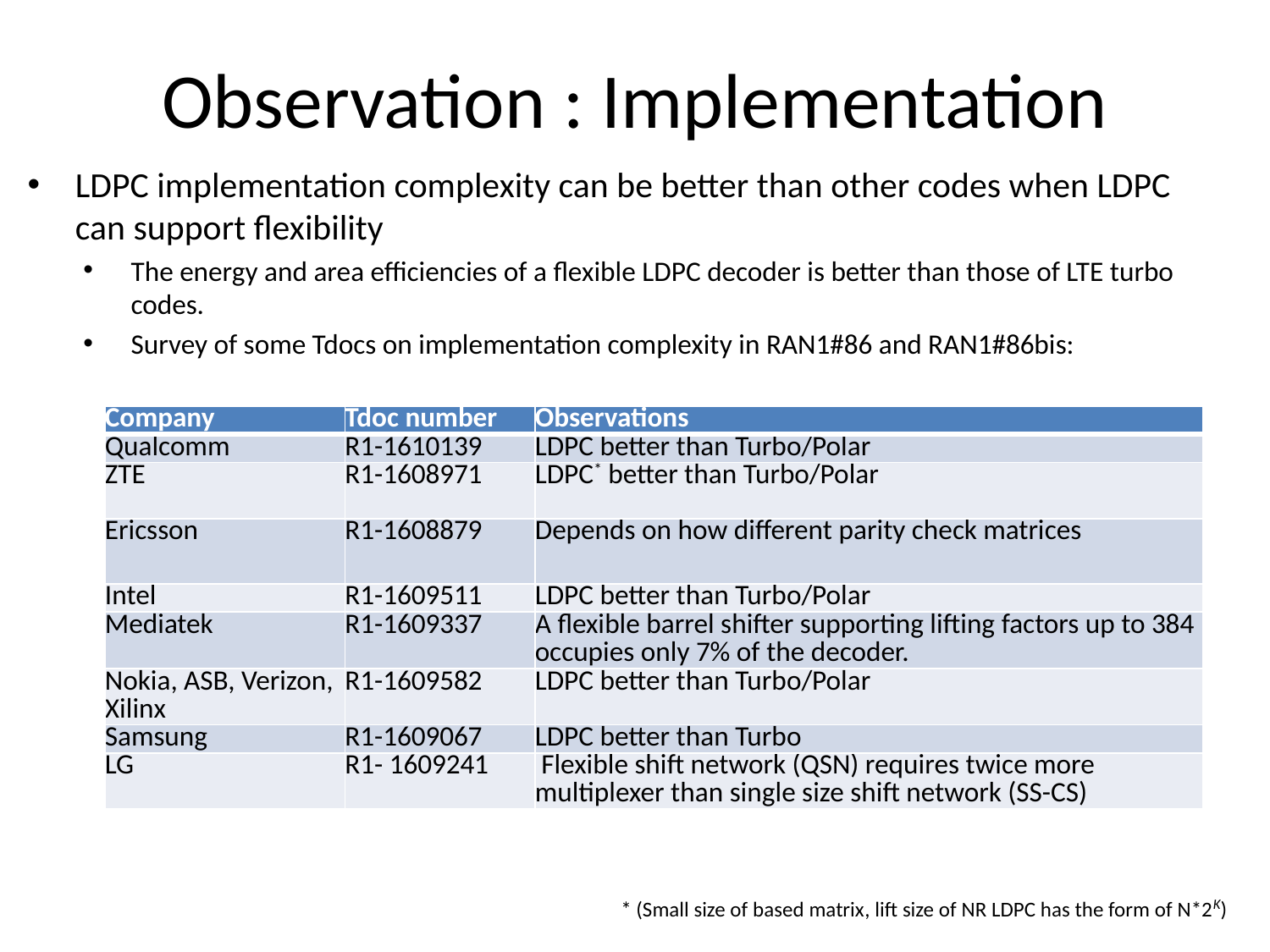

# Observation : Implementation
LDPC implementation complexity can be better than other codes when LDPC can support flexibility
The energy and area efficiencies of a flexible LDPC decoder is better than those of LTE turbo codes.
Survey of some Tdocs on implementation complexity in RAN1#86 and RAN1#86bis:

| Company | Tdoc number | Observations |
| --- | --- | --- |
| Qualcomm | R1-1610139 | LDPC better than Turbo/Polar |
| ZTE | R1-1608971 | LDPC\* better than Turbo/Polar |
| Ericsson | R1-1608879 | Depends on how different parity check matrices |
| Intel | R1-1609511 | LDPC better than Turbo/Polar |
| Mediatek | R1-1609337 | A flexible barrel shifter supporting lifting factors up to 384 occupies only 7% of the decoder. |
| Nokia, ASB, Verizon, Xilinx | R1-1609582 | LDPC better than Turbo/Polar |
| Samsung | R1-1609067 | LDPC better than Turbo |
| LG | R1- 1609241 | Flexible shift network (QSN) requires twice more multiplexer than single size shift network (SS-CS) |
* (Small size of based matrix, lift size of NR LDPC has the form of N*2K)